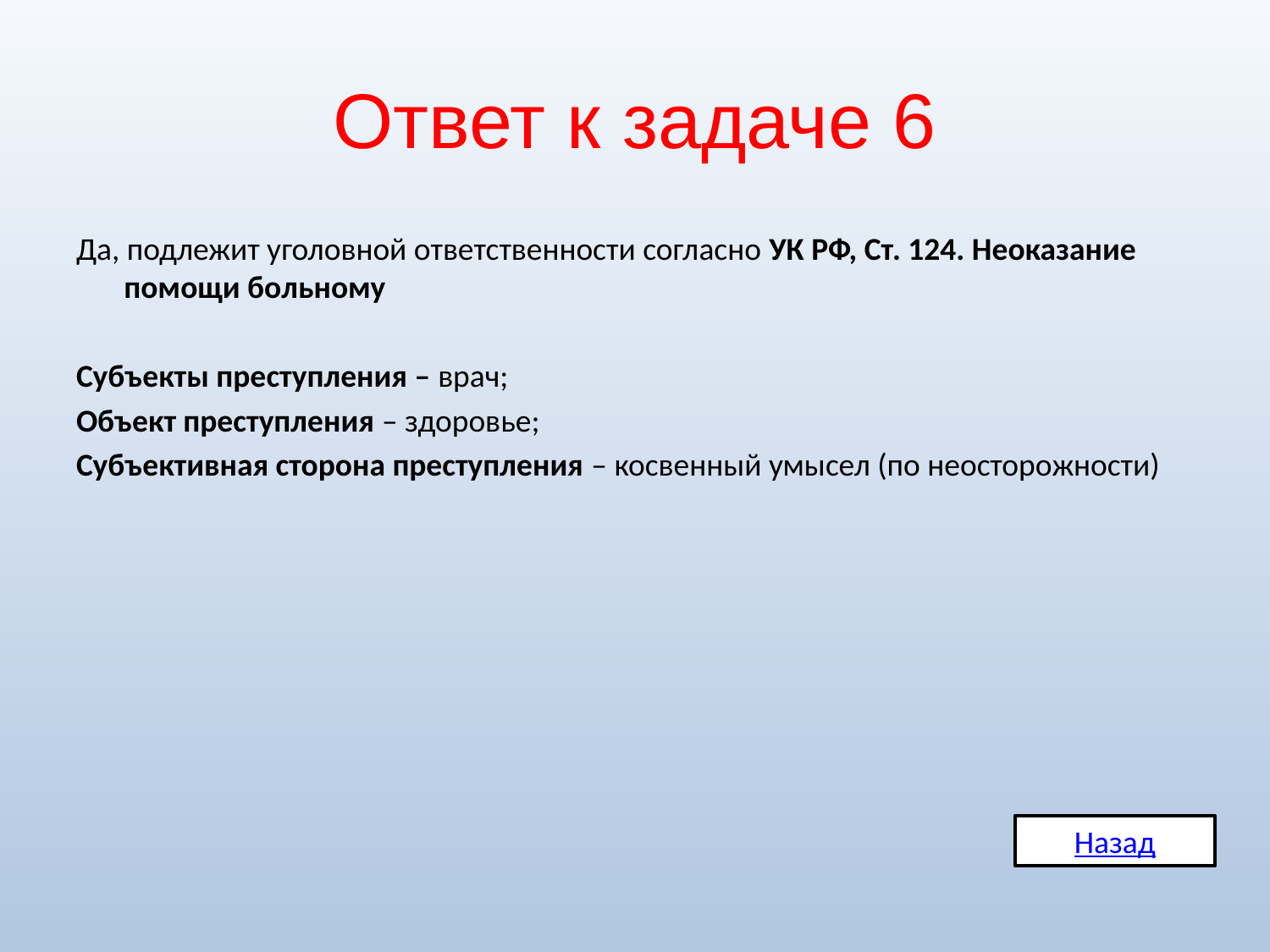

# Ответ к задаче 6
Да, подлежит уголовной ответственности согласно УК РФ, Ст. 124. Неоказание помощи больному

Субъекты преступления – врач;
Объект преступления – здоровье;
Субъективная сторона преступления – косвенный умысел (по неосторожности)

Назад